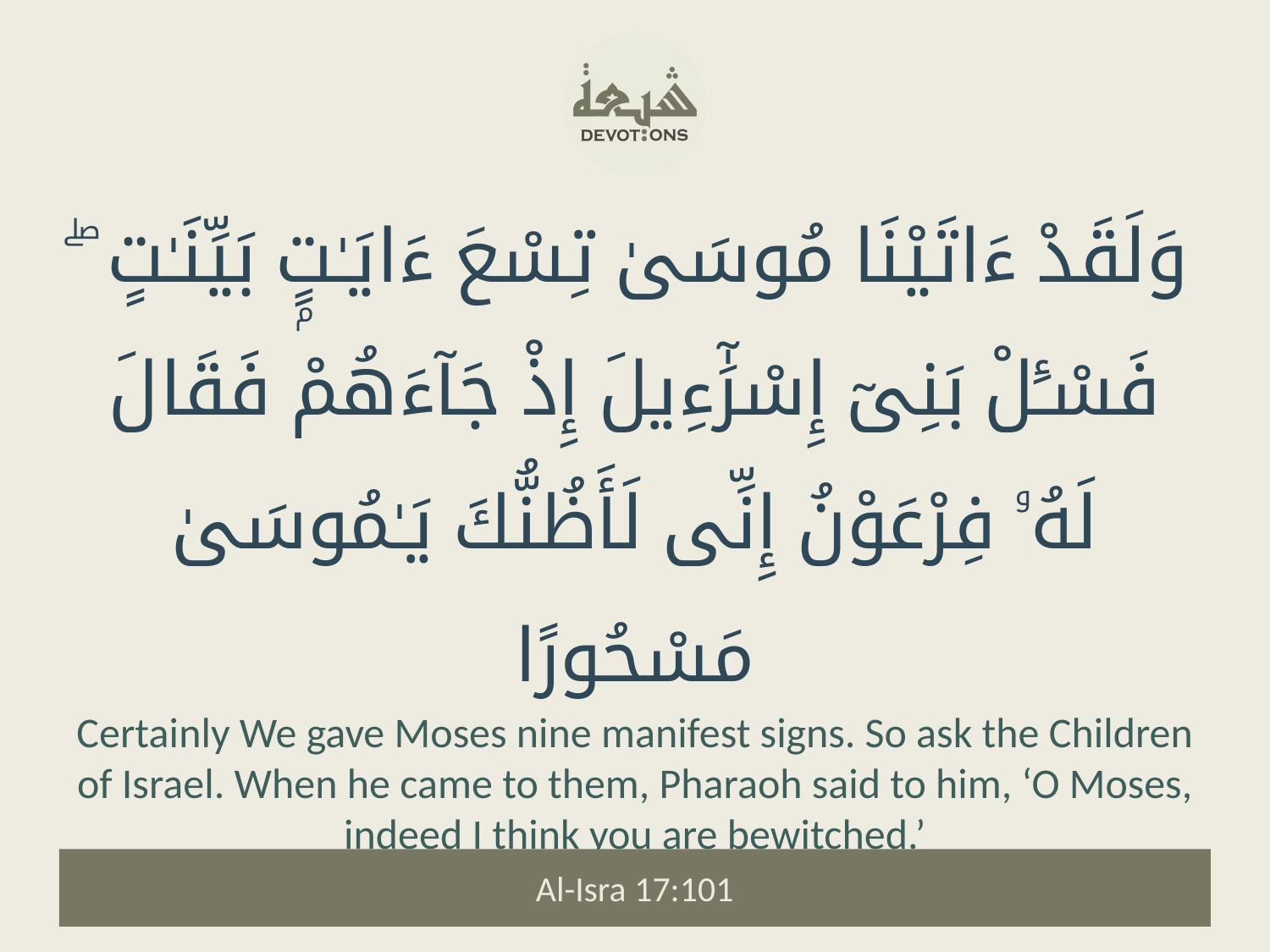

وَلَقَدْ ءَاتَيْنَا مُوسَىٰ تِسْعَ ءَايَـٰتٍۭ بَيِّنَـٰتٍ ۖ فَسْـَٔلْ بَنِىٓ إِسْرَٰٓءِيلَ إِذْ جَآءَهُمْ فَقَالَ لَهُۥ فِرْعَوْنُ إِنِّى لَأَظُنُّكَ يَـٰمُوسَىٰ مَسْحُورًا
Certainly We gave Moses nine manifest signs. So ask the Children of Israel. When he came to them, Pharaoh said to him, ‘O Moses, indeed I think you are bewitched.’
Al-Isra 17:101